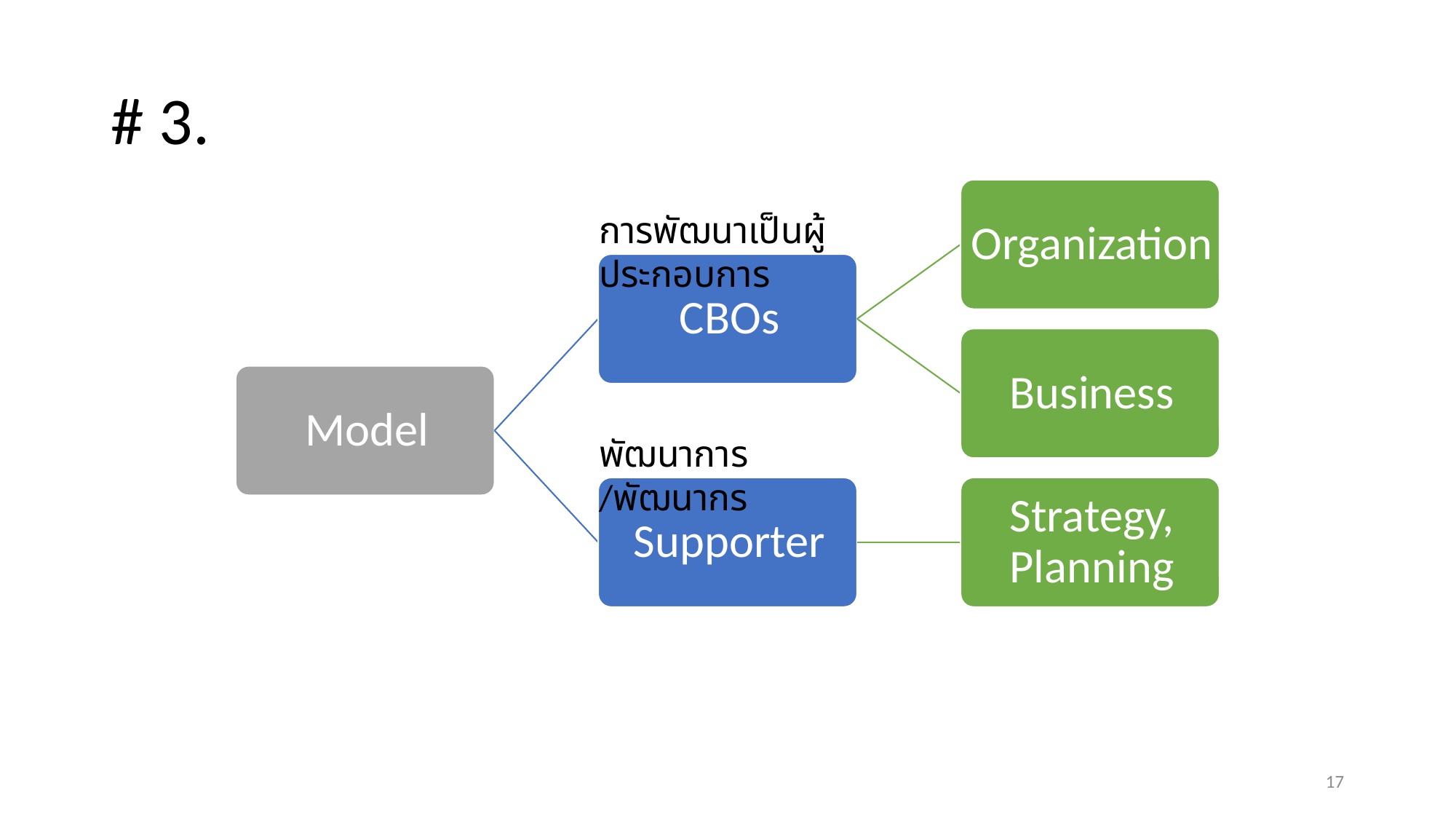

# # 3.
Model

CBOs

Organization

Business

Supporter

Strategy, Planning
การพัฒนาเป็นผู้ประกอบการ
พัฒนาการ /พัฒนากร
17